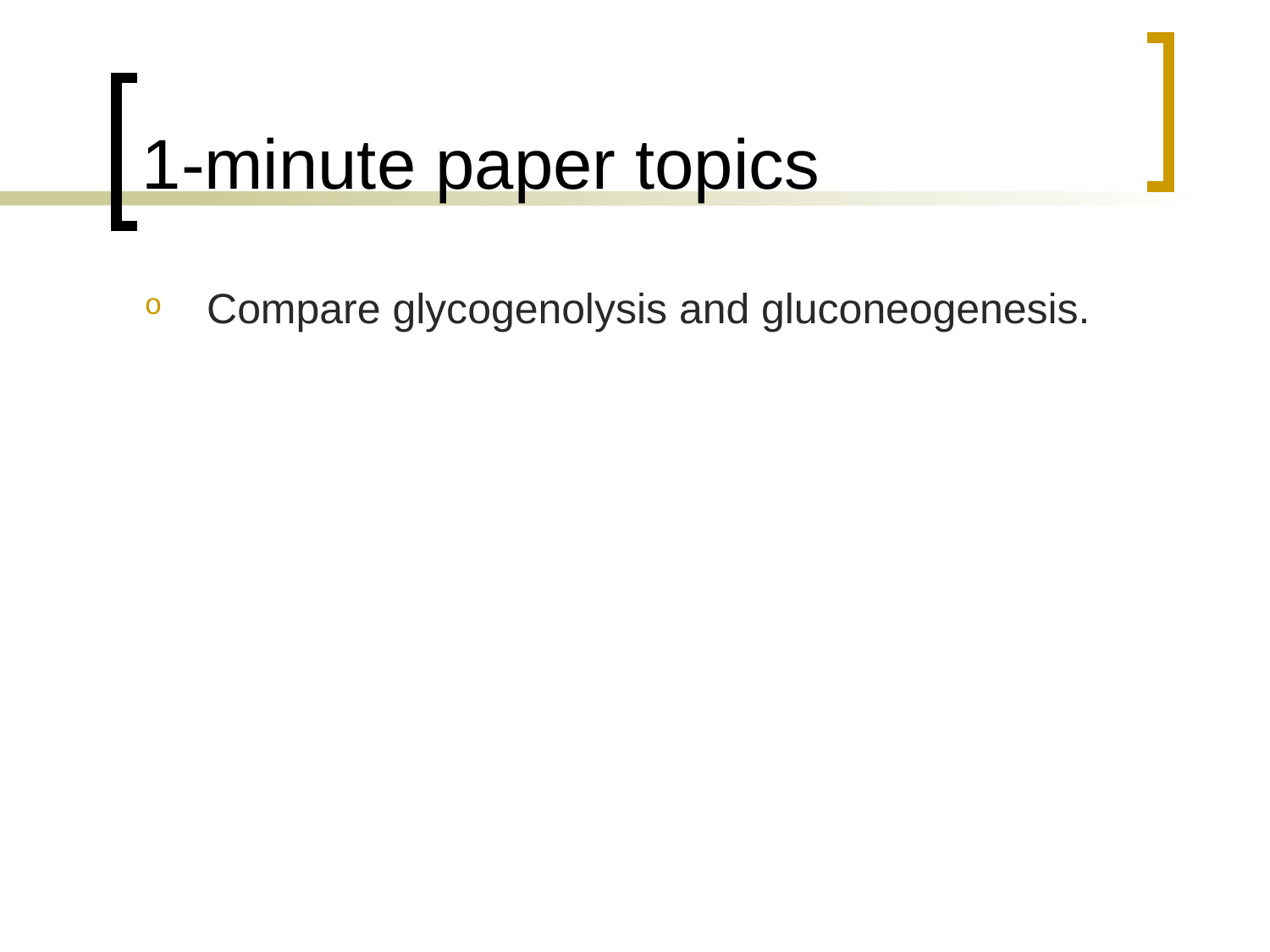

# 1-minute paper topics
Compare glycogenolysis and gluconeogenesis.